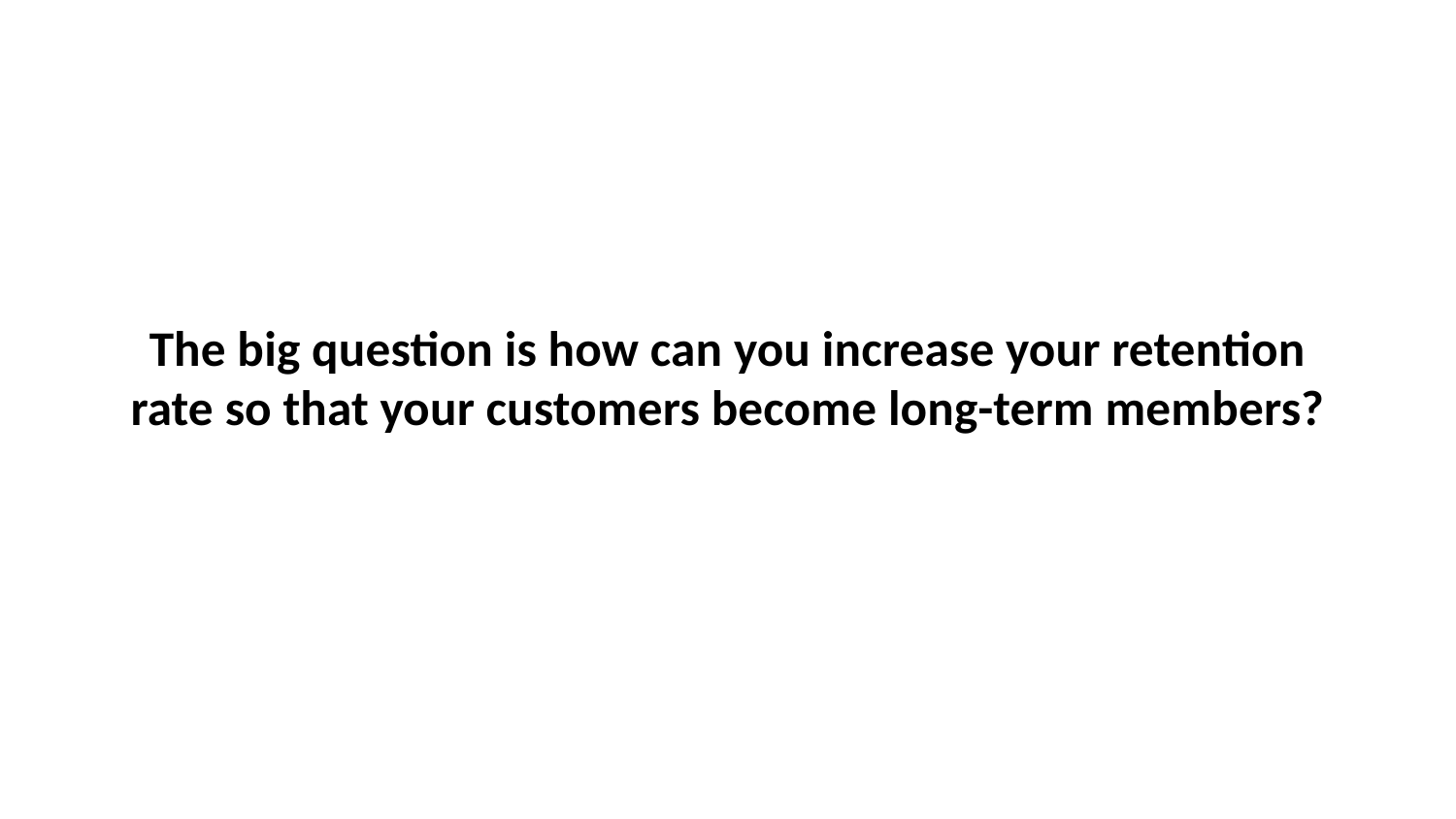

# The big question is how can you increase your retention rate so that your customers become long-term members?